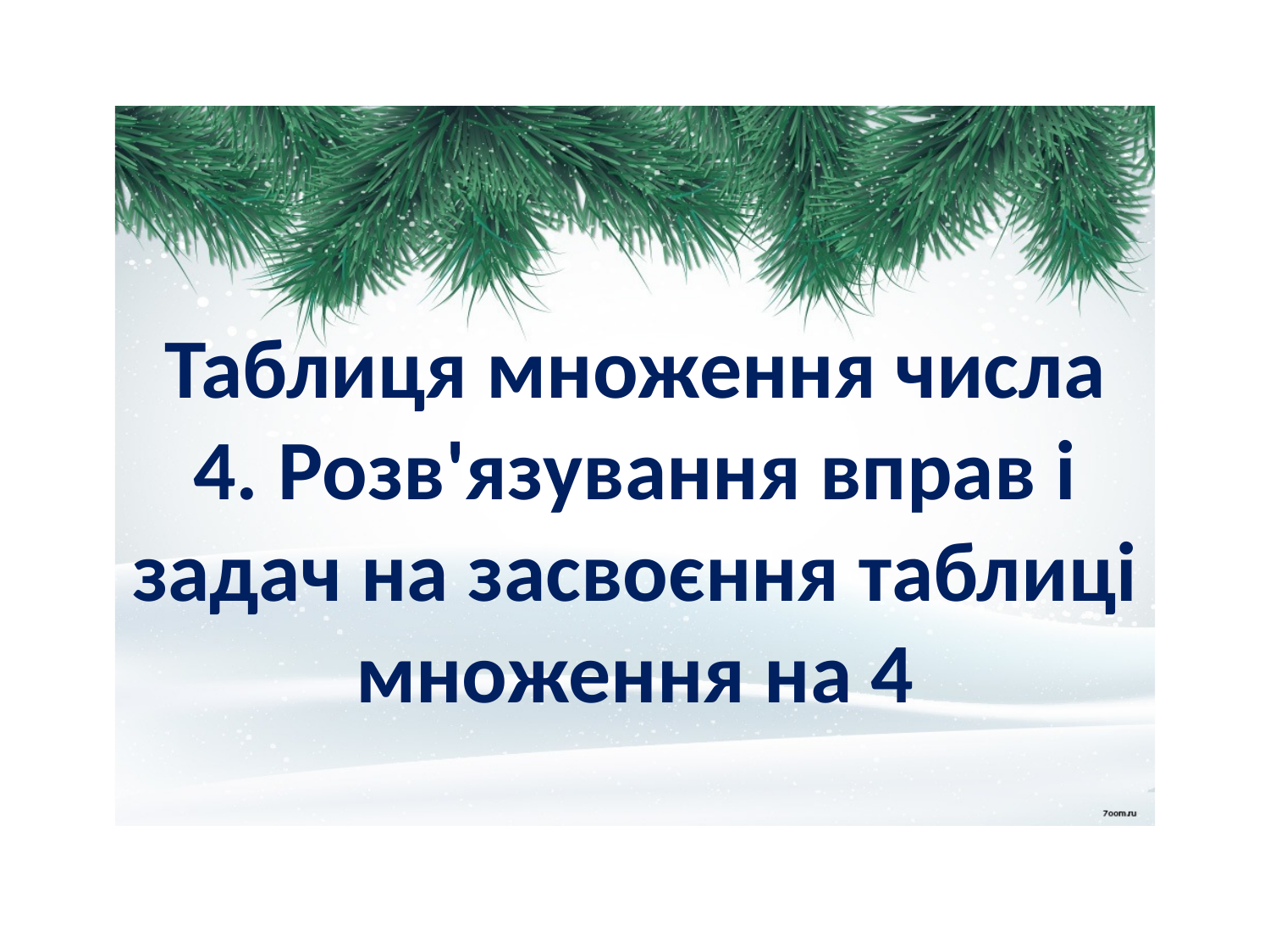

Таблиця множення числа 4. Розв'язування вправ і задач на засвоєння таблиці множення на 4